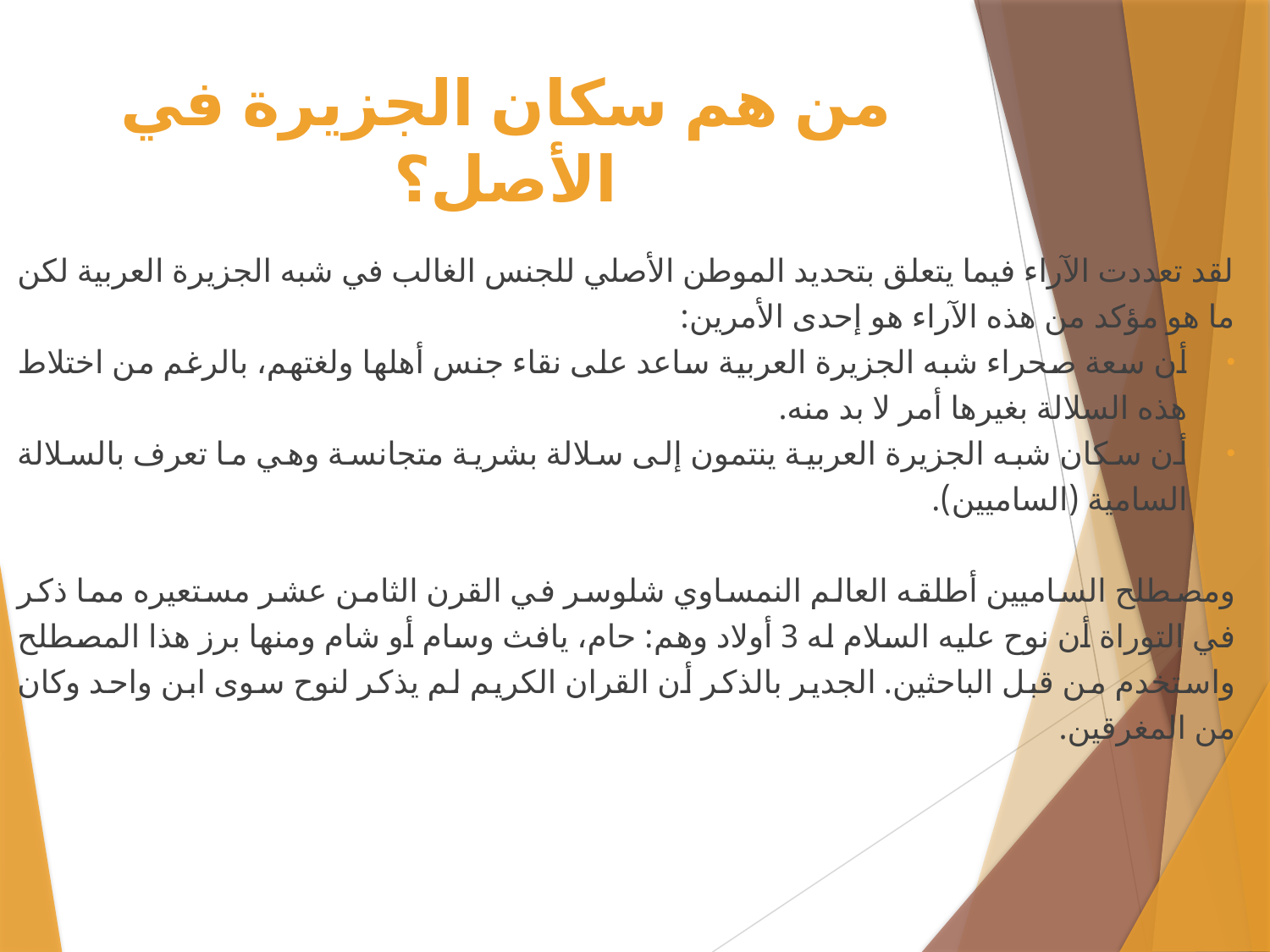

من هم سكان الجزيرة في الأصل؟
لقد تعددت الآراء فيما يتعلق بتحديد الموطن الأصلي للجنس الغالب في شبه الجزيرة العربية لكن ما هو مؤكد من هذه الآراء هو إحدى الأمرين:
أن سعة صحراء شبه الجزيرة العربية ساعد على نقاء جنس أهلها ولغتهم، بالرغم من اختلاط هذه السلالة بغيرها أمر لا بد منه.
أن سكان شبه الجزيرة العربية ينتمون إلى سلالة بشرية متجانسة وهي ما تعرف بالسلالة السامية (الساميين).

ومصطلح الساميين أطلقه العالم النمساوي شلوسر في القرن الثامن عشر مستعيره مما ذكر في التوراة أن نوح عليه السلام له 3 أولاد وهم: حام، يافث وسام أو شام ومنها برز هذا المصطلح واستخدم من قبل الباحثين. الجدير بالذكر أن القران الكريم لم يذكر لنوح سوى ابن واحد وكان من المغرقين.